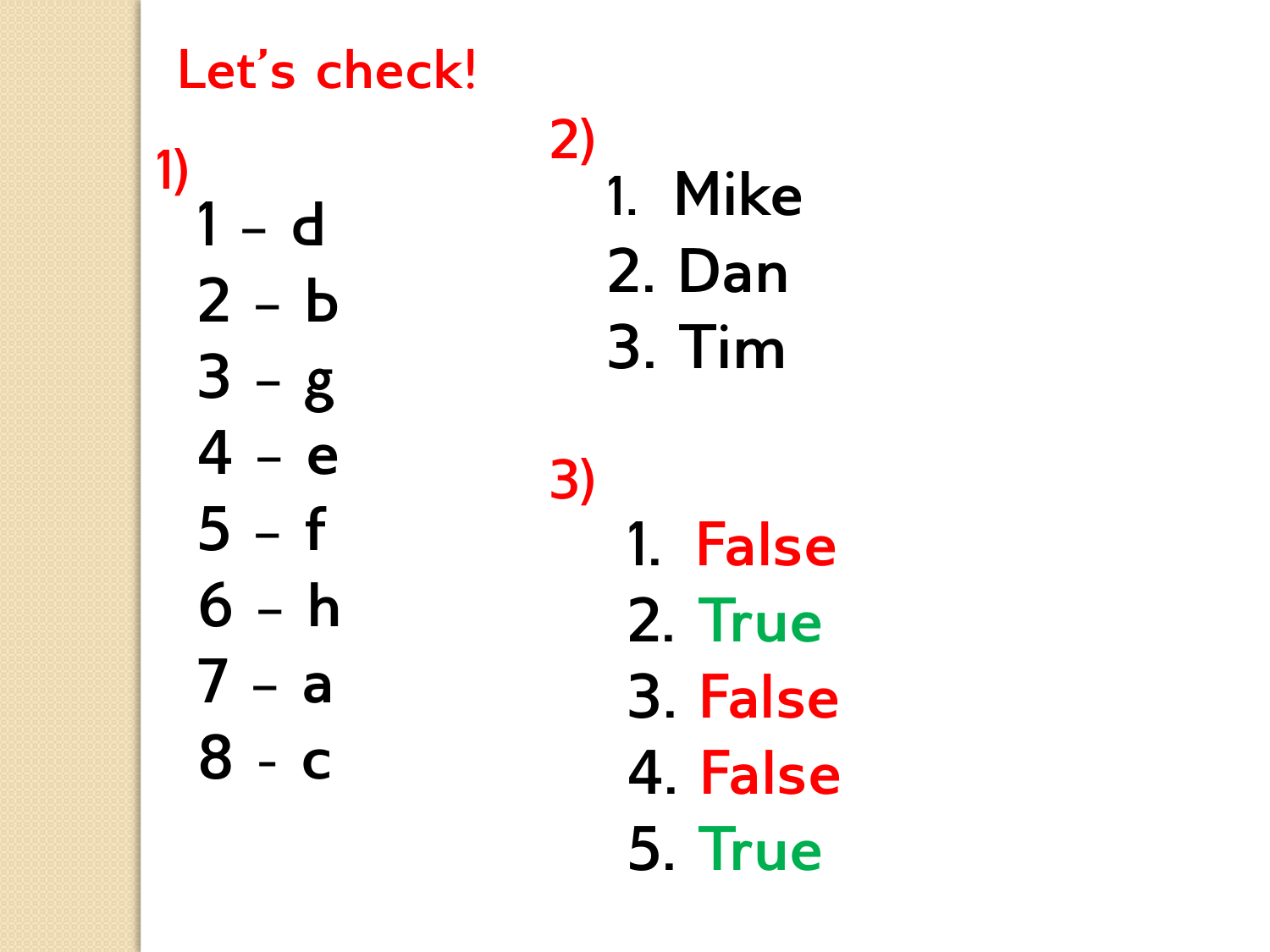

Let’s check!
2)
1)
 Mike
 Dan
 Tim
1 – d
2 – b
3 – g
4 – e
5 – f
6 – h
7 – a
8 - c
3)
 False
 True
 False
 False
 True